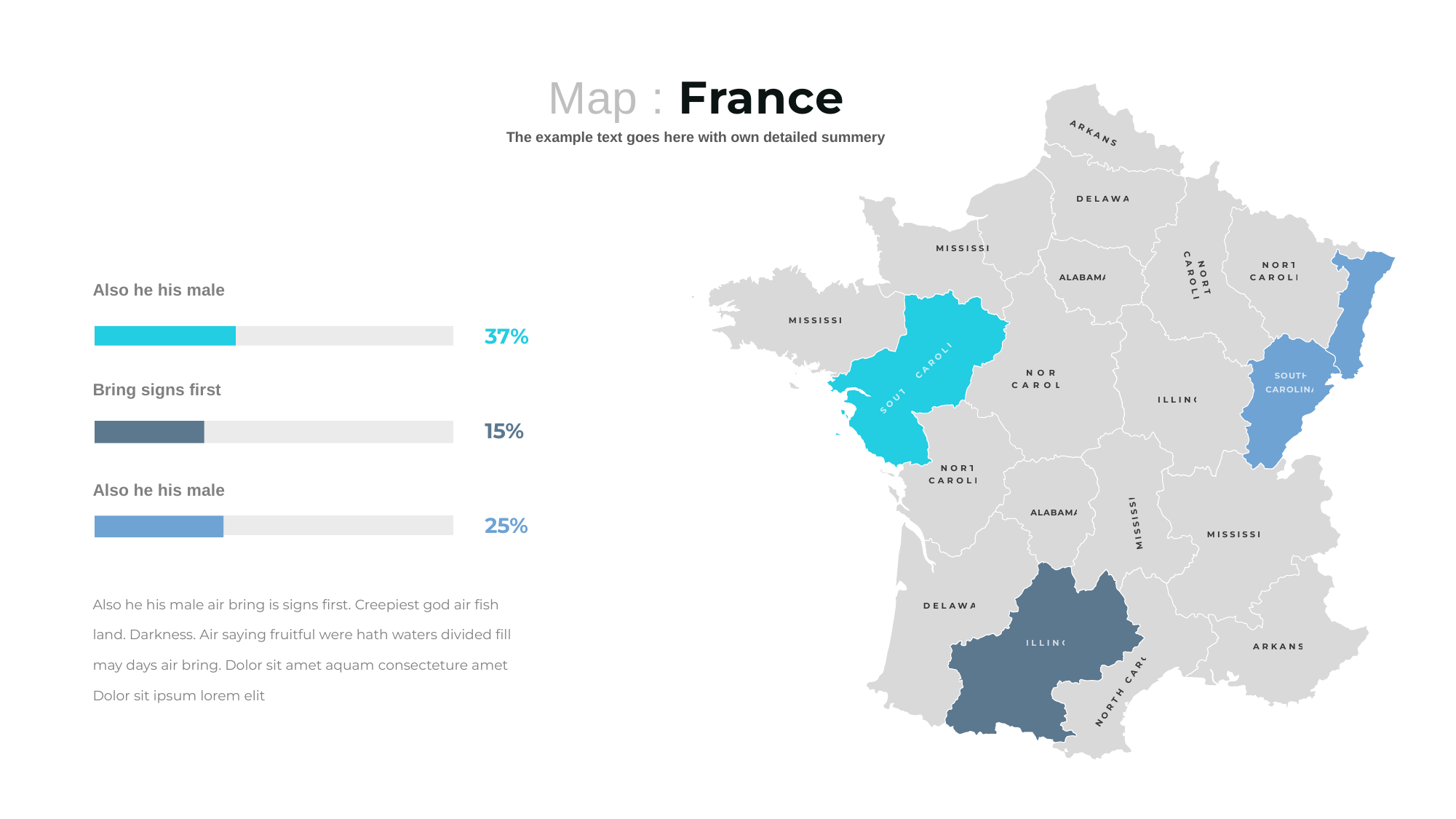

Map : France

The example text goes here with own detailed summery
ARKANSAS
DELAWARE
MISSISSIPPI
NORTH
CAROLINA
NORTH
CAROLINA
ALABAMA
Also he his male
MISSISSIPPI
37%

SOUTH CAROLINA
NORTH
CAROLINA
SOUTH
CAROLINA
Bring signs first
ILLINOIS
15%

NORTH
CAROLINA
Also he his male
ALABAMA
MISSISSIPPI
25%

MISSISSIPPI
Also he his male air bring is signs first. Creepiest god air fish land. Darkness. Air saying fruitful were hath waters divided fill may days air bring. Dolor sit amet aquam consecteture amet
Dolor sit ipsum lorem elit
DELAWARE
ILLINOIS
ARKANSAS
NORTH CAROLINA